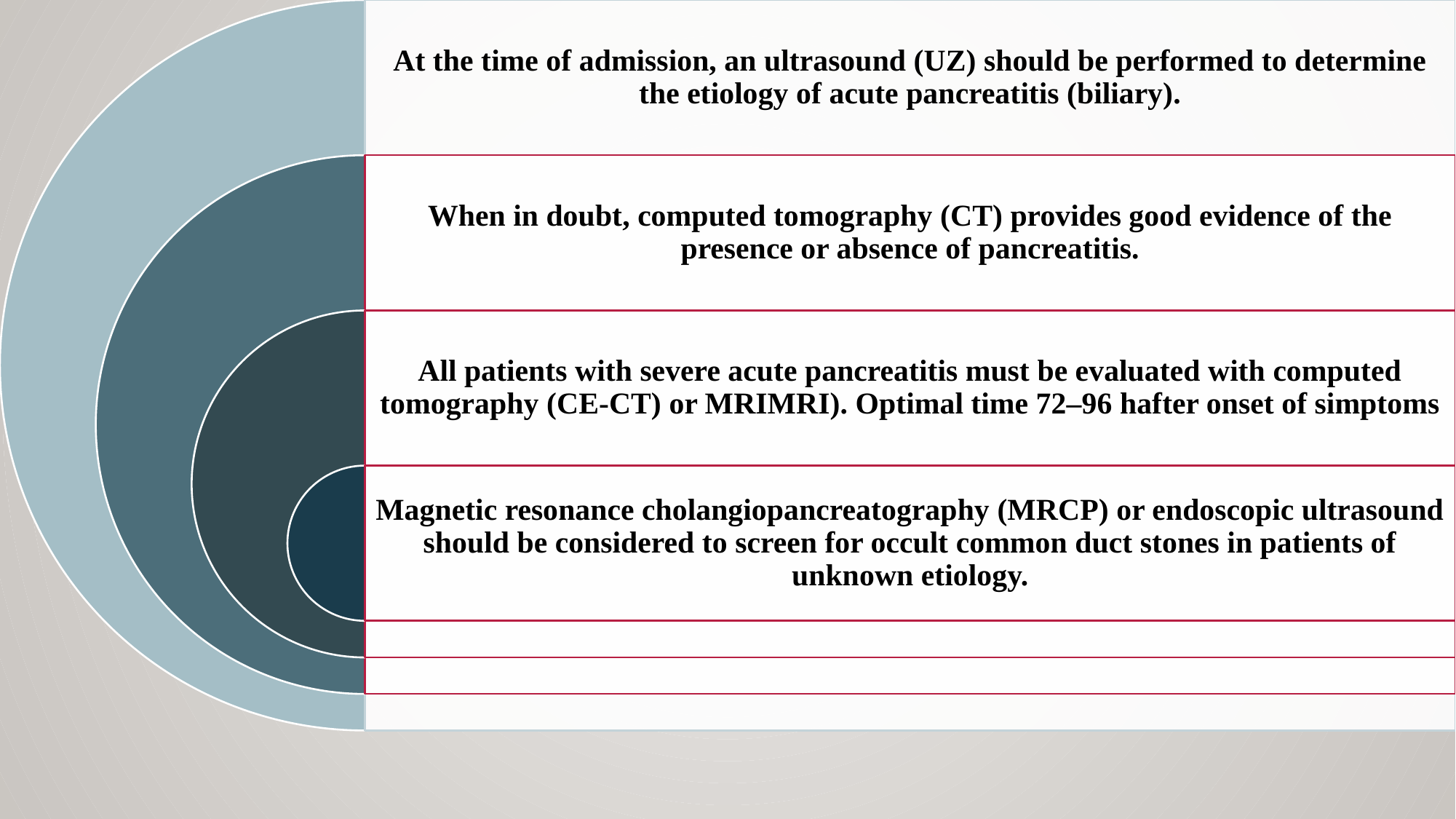

At the time of admission, an ultrasound (UZ) should be performed to determine the etiology of acute pancreatitis (biliary).
When in doubt, computed tomography (CT) provides good evidence of the presence or absence of pancreatitis.
All patients with severe acute pancreatitis must be evaluated with computed tomography (CE-CT) or MRIMRI). Optimal time 72–96 hafter onset of simptoms
Magnetic resonance cholangiopancreatography (MRCP) or endoscopic ultrasound should be considered to screen for occult common duct stones in patients of unknown etiology.